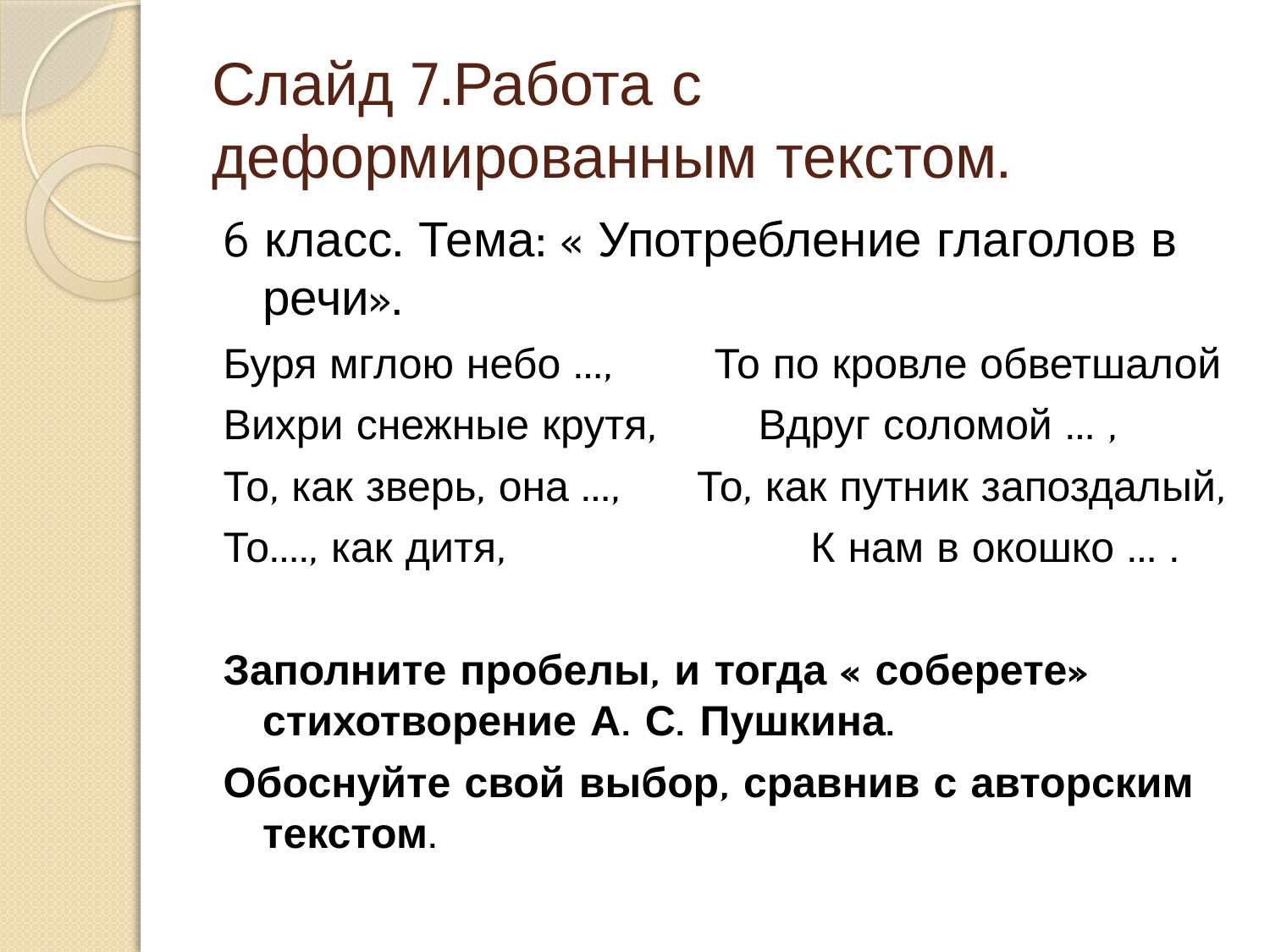

# Слайд 7.Работа с деформированным текстом.
6 класс. Тема: « Употребление глаголов в речи».
Буря мглою небо …,        То по кровле обветшалой
Вихри снежные крутя,        Вдруг соломой … ,
То, как зверь, она …,      То, как путник запоздалый,
То…., как дитя,                        К нам в окошко … .

Заполните пробелы, и тогда « соберете» стихотворение А. С. Пушкина.
Обоснуйте свой выбор, сравнив с авторским текстом.